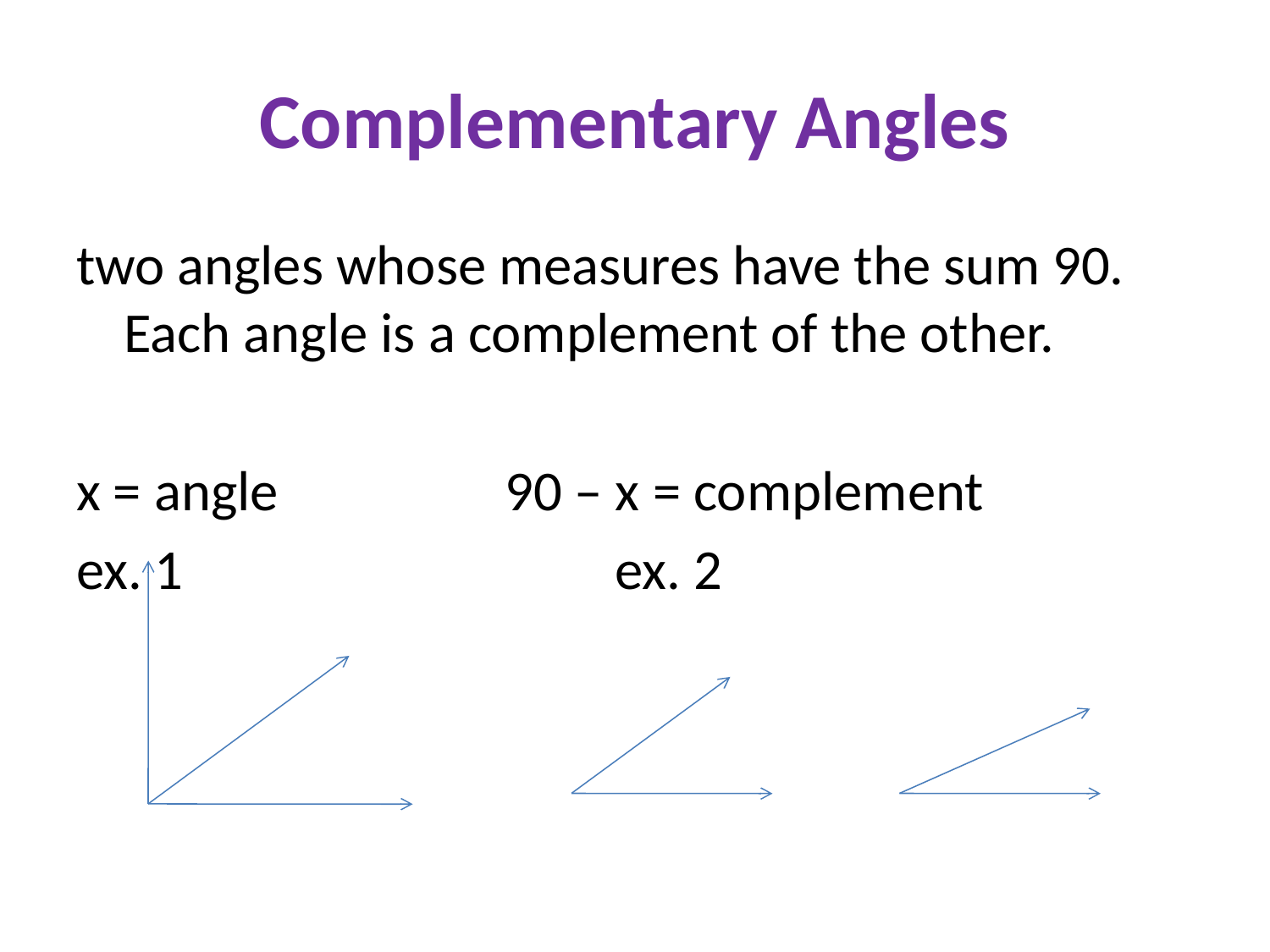

# Complementary Angles
two angles whose measures have the sum 90.  Each angle is a complement of the other.

x = angle            	90 – x = complement
ex. 1                                  ex. 2